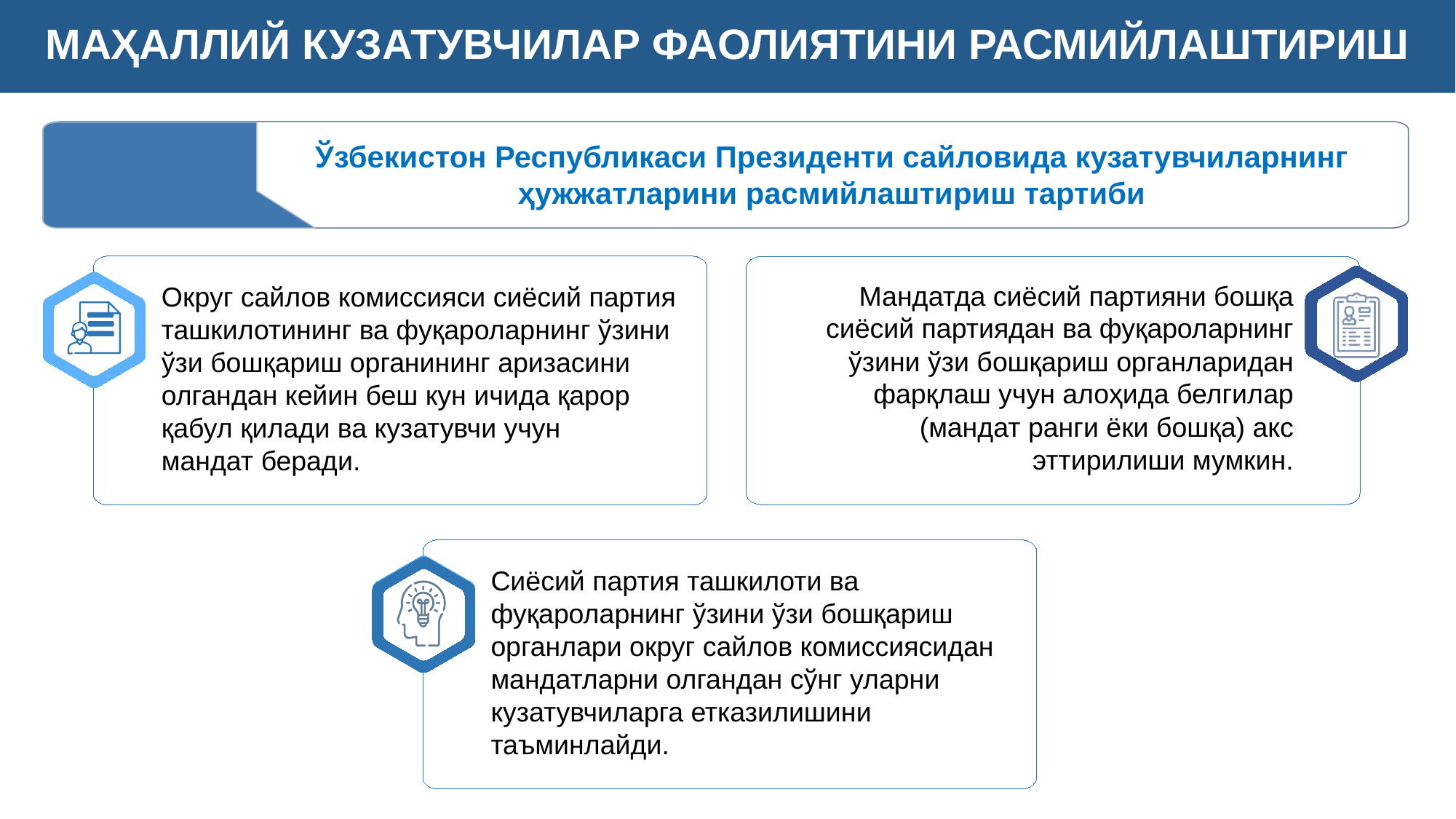

МАҲАЛЛИЙ КУЗАТУВЧИЛАР ФАОЛИЯТИНИ РАСМИЙЛАШТИРИШ

Ўзбекистон Республикаси Президенти сайловида кузатувчиларнинг ҳужжатларини расмийлаштириш тартиби

Мандатда сиёсий партияни бошқа сиёсий партиядан ва фуқароларнинг ўзини ўзи бошқариш органларидан фарқлаш учун алоҳида белгилар (мандат ранги ёки бошқа) акс эттирилиши мумкин.
Округ сайлов комиссияси сиёсий партия ташкилотининг ва фуқароларнинг ўзини ўзи бошқариш органининг аризасини олгандан кейин беш кун ичида қарор қабул қилади ва кузатувчи учун       мандат беради.

Сиёсий партия ташкилоти ва фуқароларнинг ўзини ўзи бошқариш органлари округ сайлов комиссиясидан мандатларни олгандан сўнг уларни кузатувчиларга етказилишини таъминлайди.